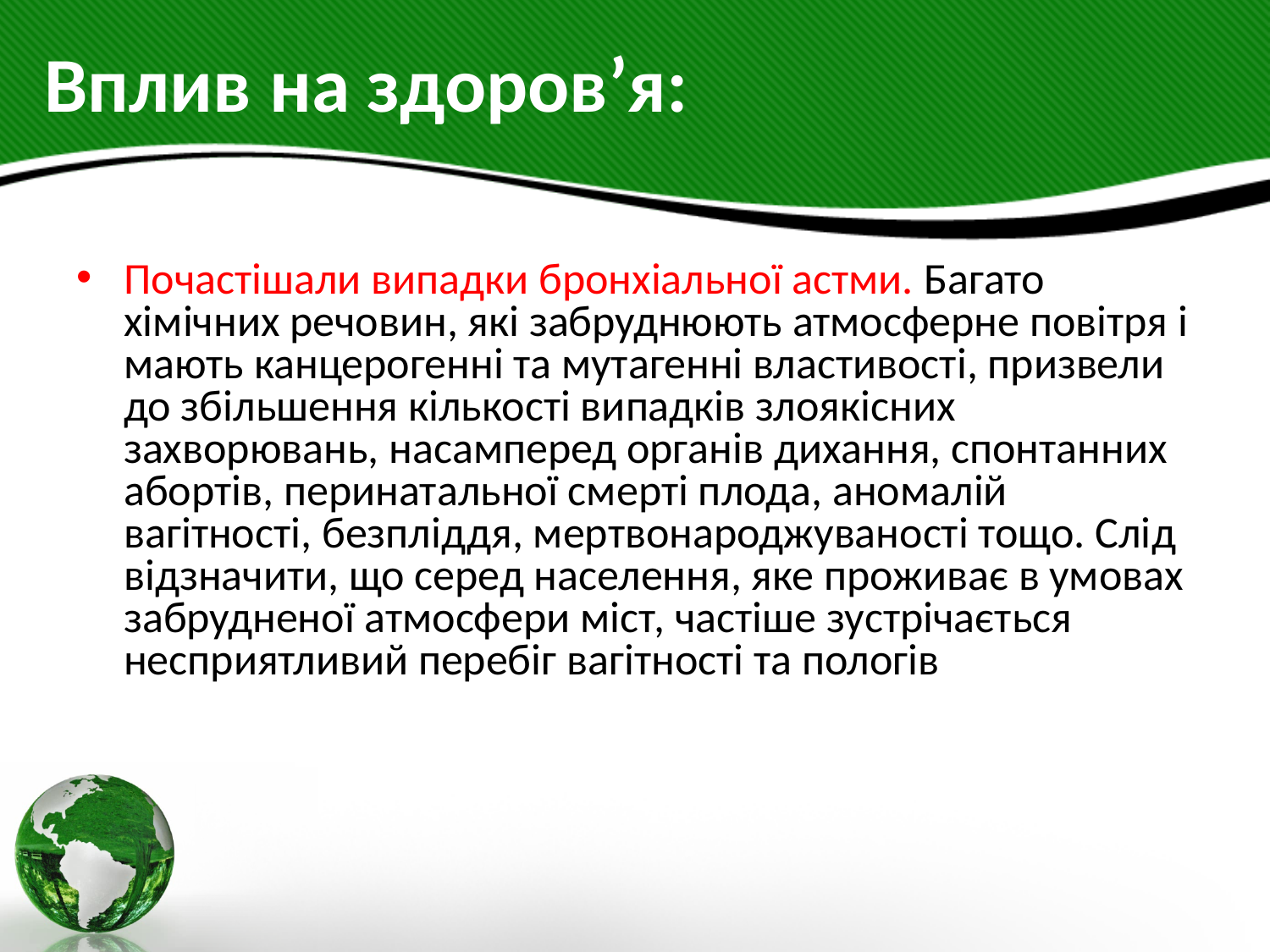

# Вплив на здоров’я:
Почастішали випадки бронхіальної астми. Багато хімічних речовин, які забруднюють атмосферне повітря і мають канцерогенні та мутагенні властивості, призвели до збільшення кількості випадків злоякісних захворювань, насамперед органів дихання, спонтанних абортів, перинатальної смерті плода, аномалій вагітності, безпліддя, мертвонароджуваності тощо. Слід відзначити, що серед населення, яке проживає в умовах забрудненої атмосфери міст, частіше зустрічається несприятливий перебіг вагітності та пологів